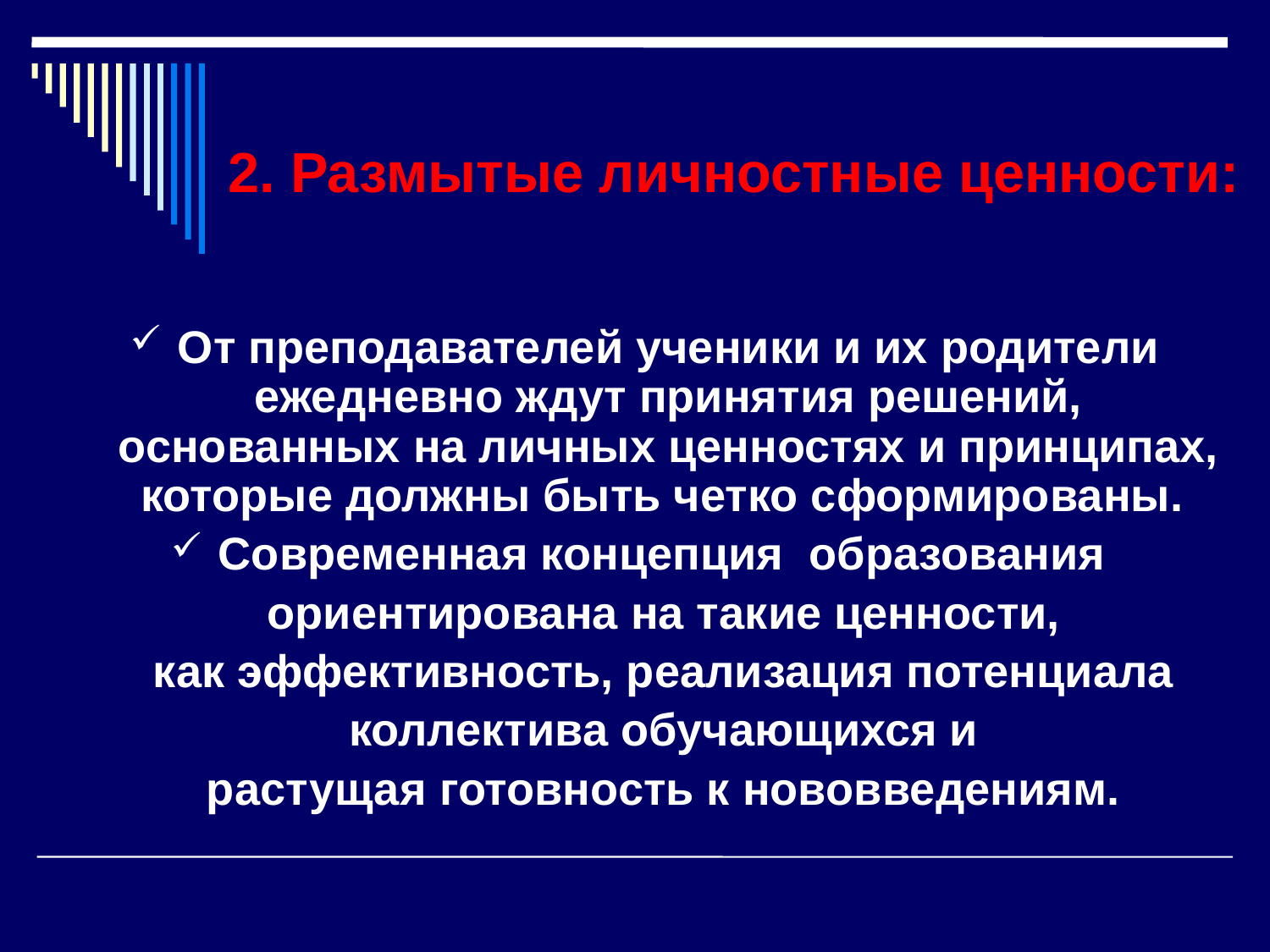

# 2. Размытые личностные ценности:
От преподавателей ученики и их родители ежедневно ждут принятия решений, основанных на личных ценностях и принципах, которые должны быть четко сформированы.
Современная концепция  образования
ориентирована на такие ценности,
как эффективность, реализация потенциала
коллектива обучающихся и
растущая готовность к нововведениям.